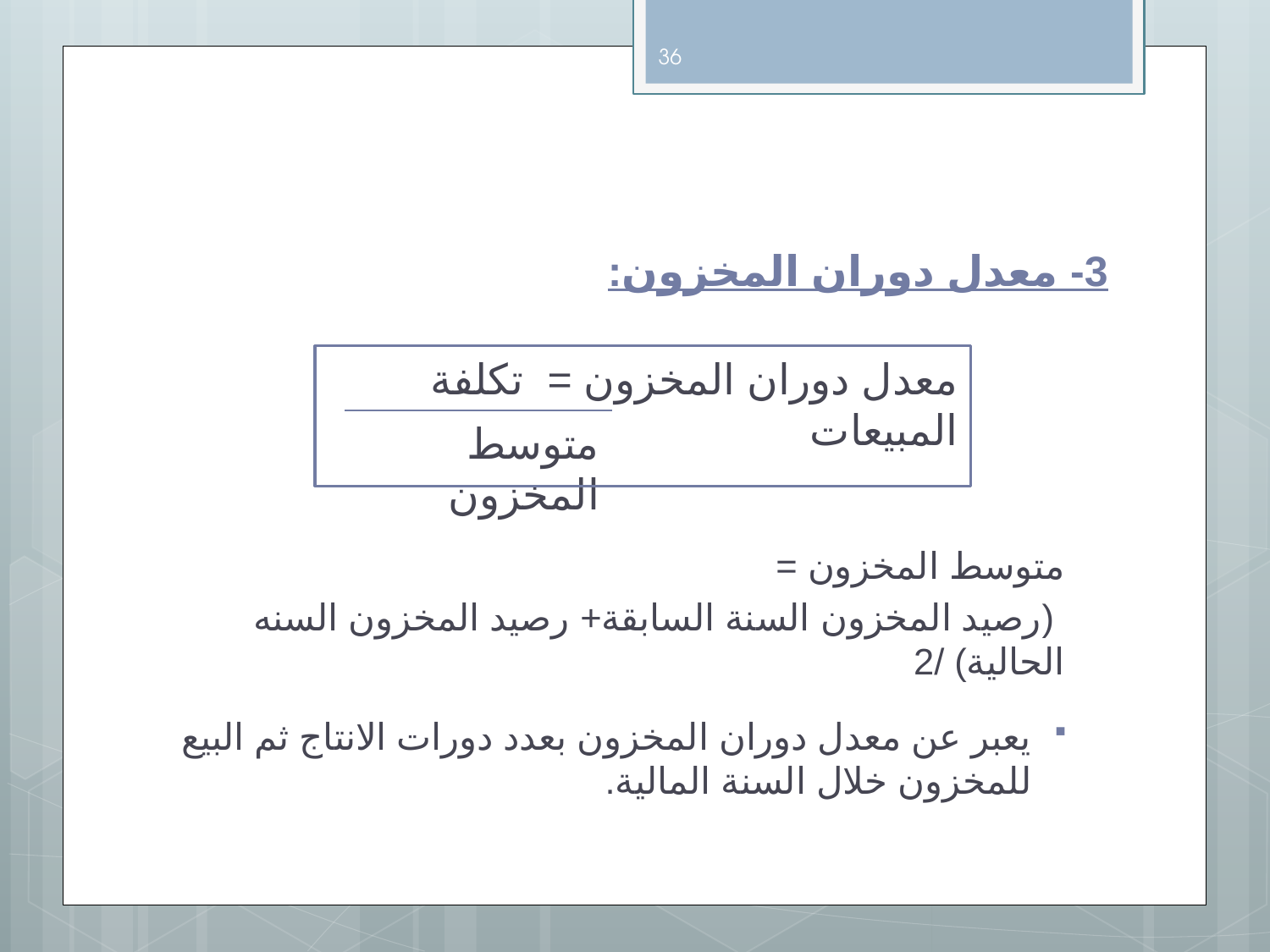

36
# 3- معدل دوران المخزون:

معدل دوران المخزون =  تكلفة المبيعات
متوسط المخزون
متوسط المخزون =
 (رصيد المخزون السنة السابقة+ رصيد المخزون السنه الحالية) /2

يعبر عن معدل دوران المخزون بعدد دورات الانتاج ثم البيع للمخزون خلال السنة المالية.